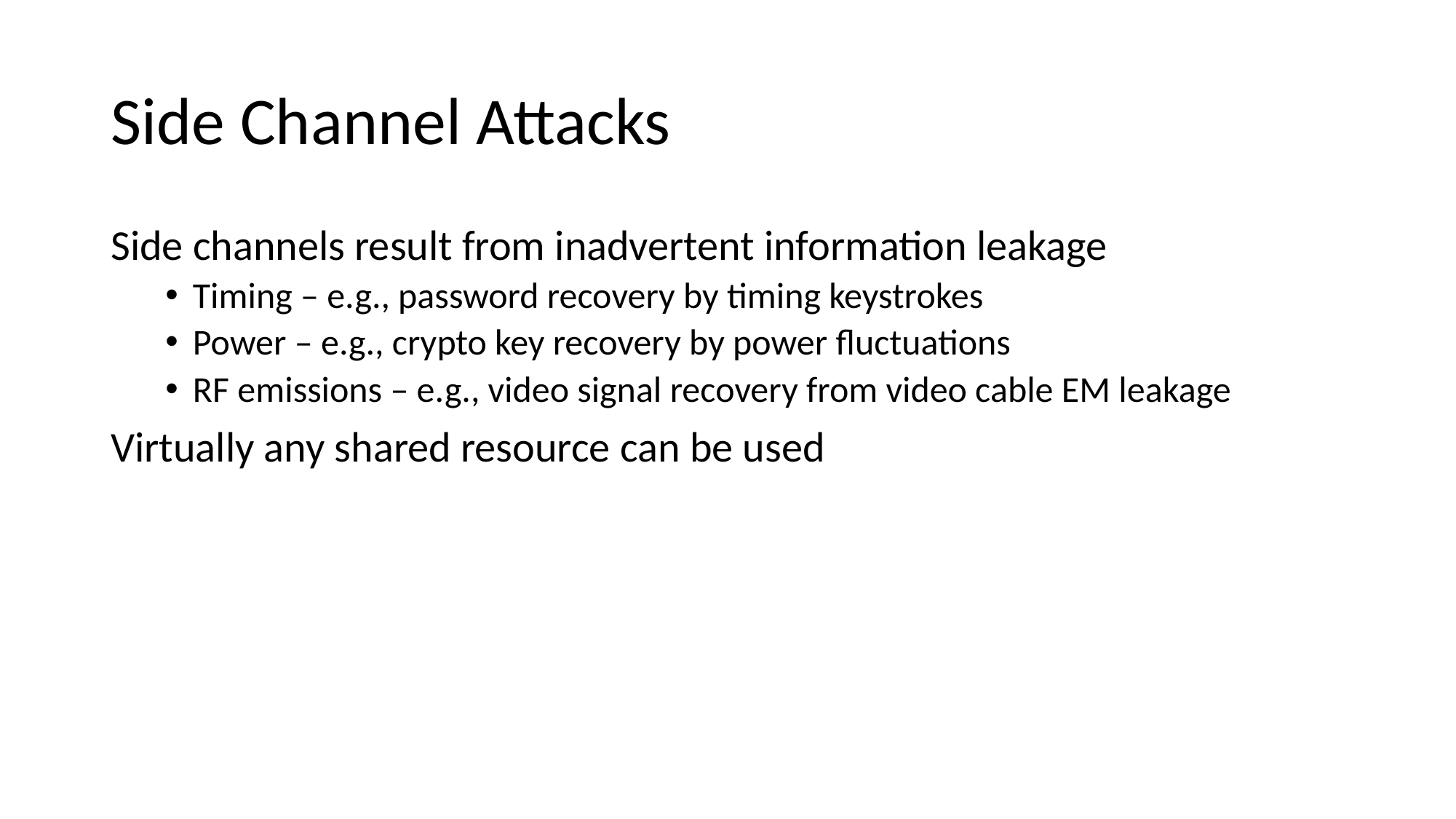

# Side Channel Attacks
Side channels result from inadvertent information leakage
Timing – e.g., password recovery by timing keystrokes
Power – e.g., crypto key recovery by power fluctuations
RF emissions – e.g., video signal recovery from video cable EM leakage
Virtually any shared resource can be used